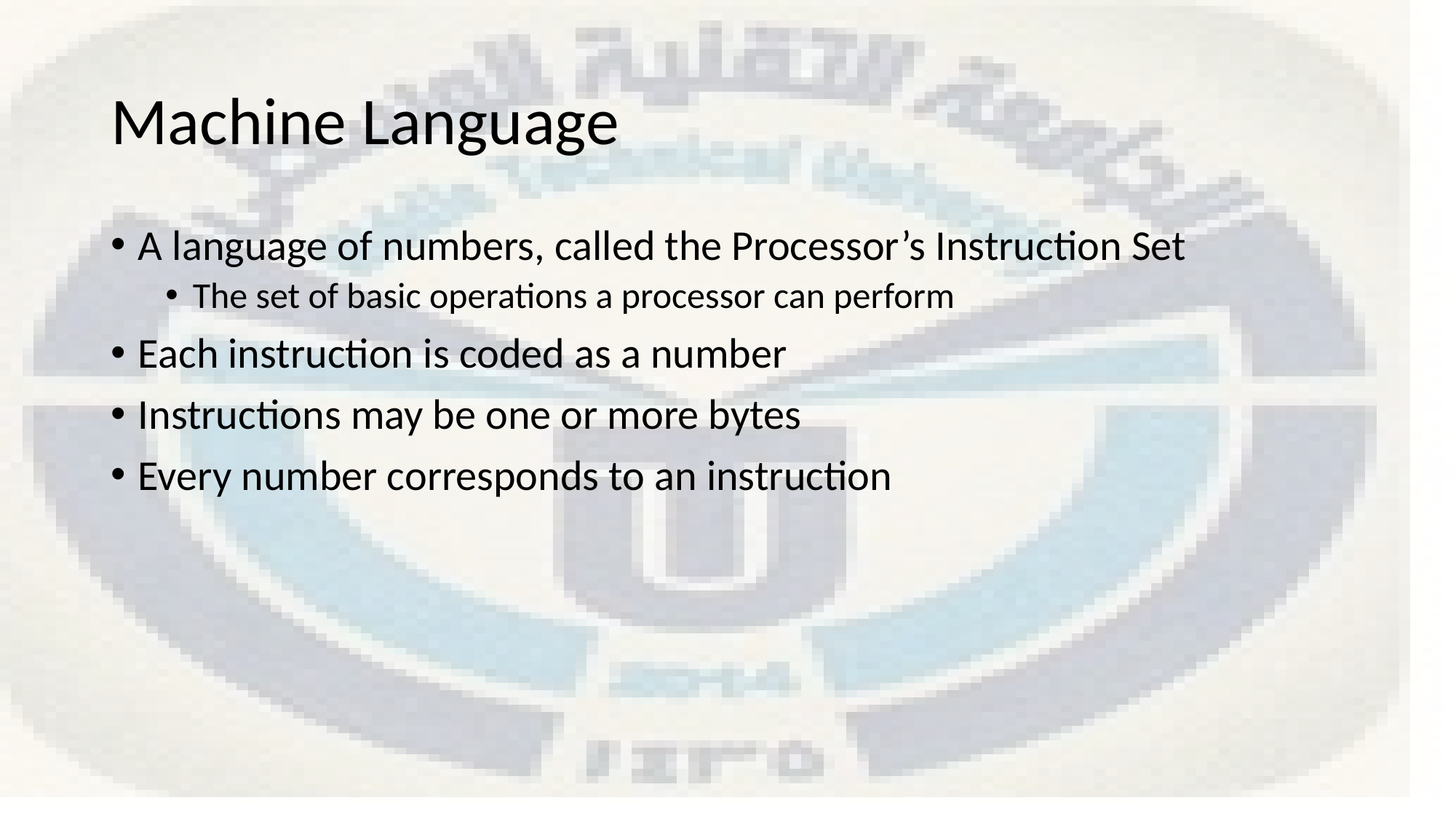

# Machine Language
A language of numbers, called the Processor’s Instruction Set
The set of basic operations a processor can perform
Each instruction is coded as a number
Instructions may be one or more bytes
Every number corresponds to an instruction